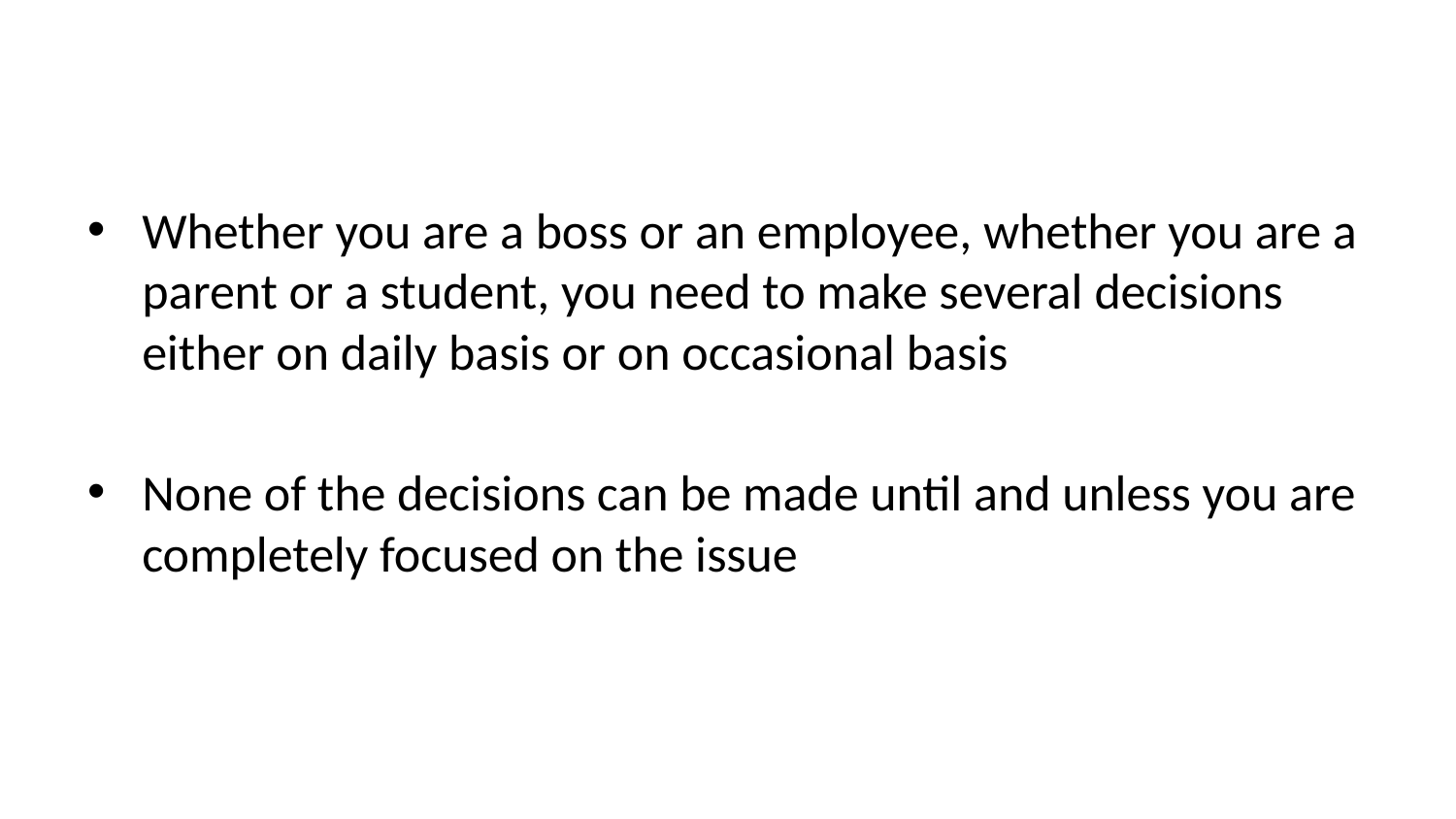

Whether you are a boss or an employee, whether you are a parent or a student, you need to make several decisions either on daily basis or on occasional basis

None of the decisions can be made until and unless you are completely focused on the issue